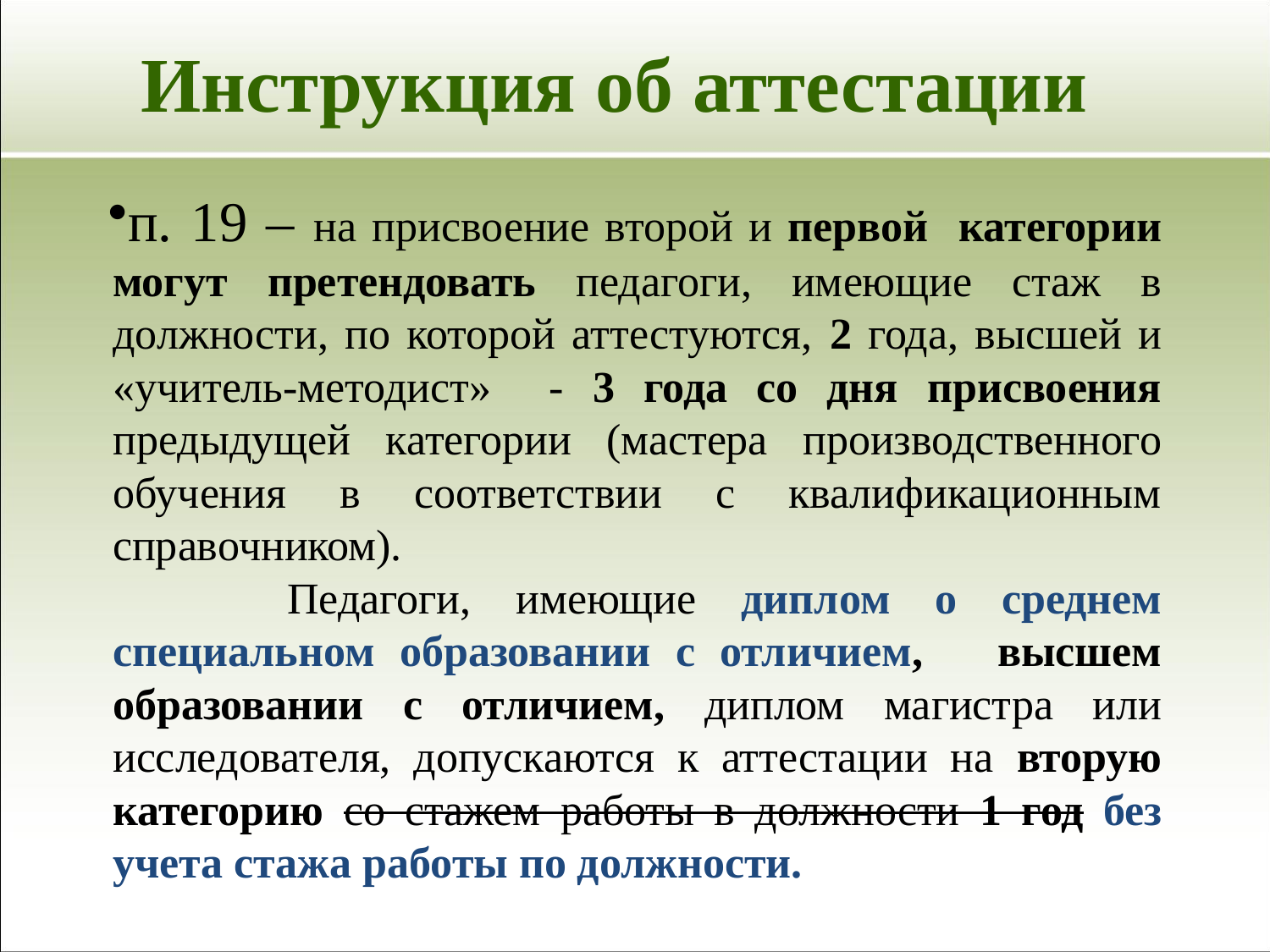

# Инструкция об аттестации
п. 19 – на присвоение второй и первой  категории могут претендовать педагоги, имеющие стаж в должности, по которой аттестуются, 2 года, высшей и «учитель-методист»  - 3 года со дня присвоения предыдущей категории (мастера производственного обучения в соответствии с квалификационным справочником).
    Педагоги, имеющие диплом о среднем специальном образовании с отличием,   высшем образовании с отличием, диплом магистра или исследователя, допускаются к аттестации на вторую категорию со стажем работы в должности 1 год без учета стажа работы по должности.